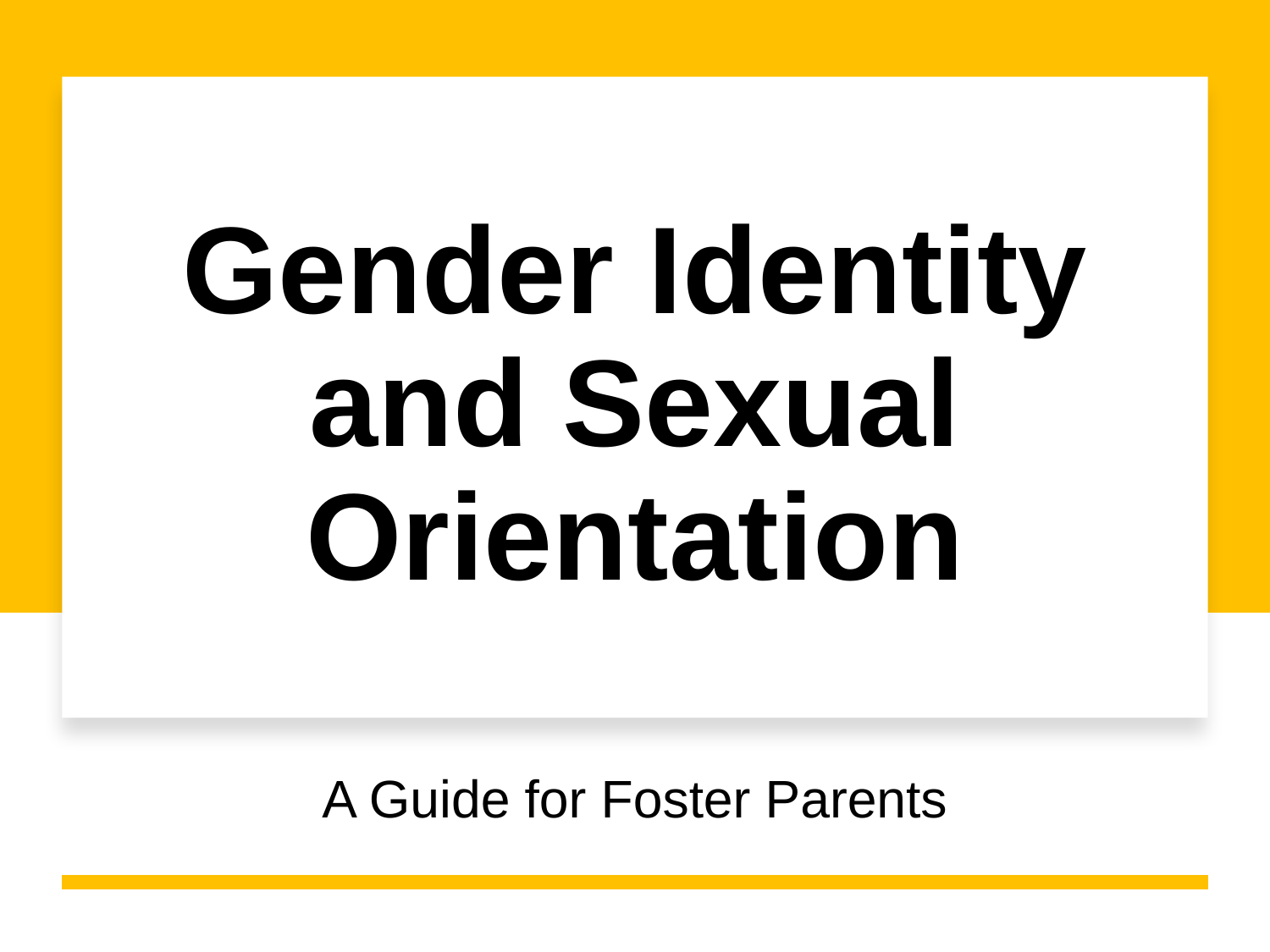

# Gender Identity and Sexual Orientation
A Guide for Foster Parents